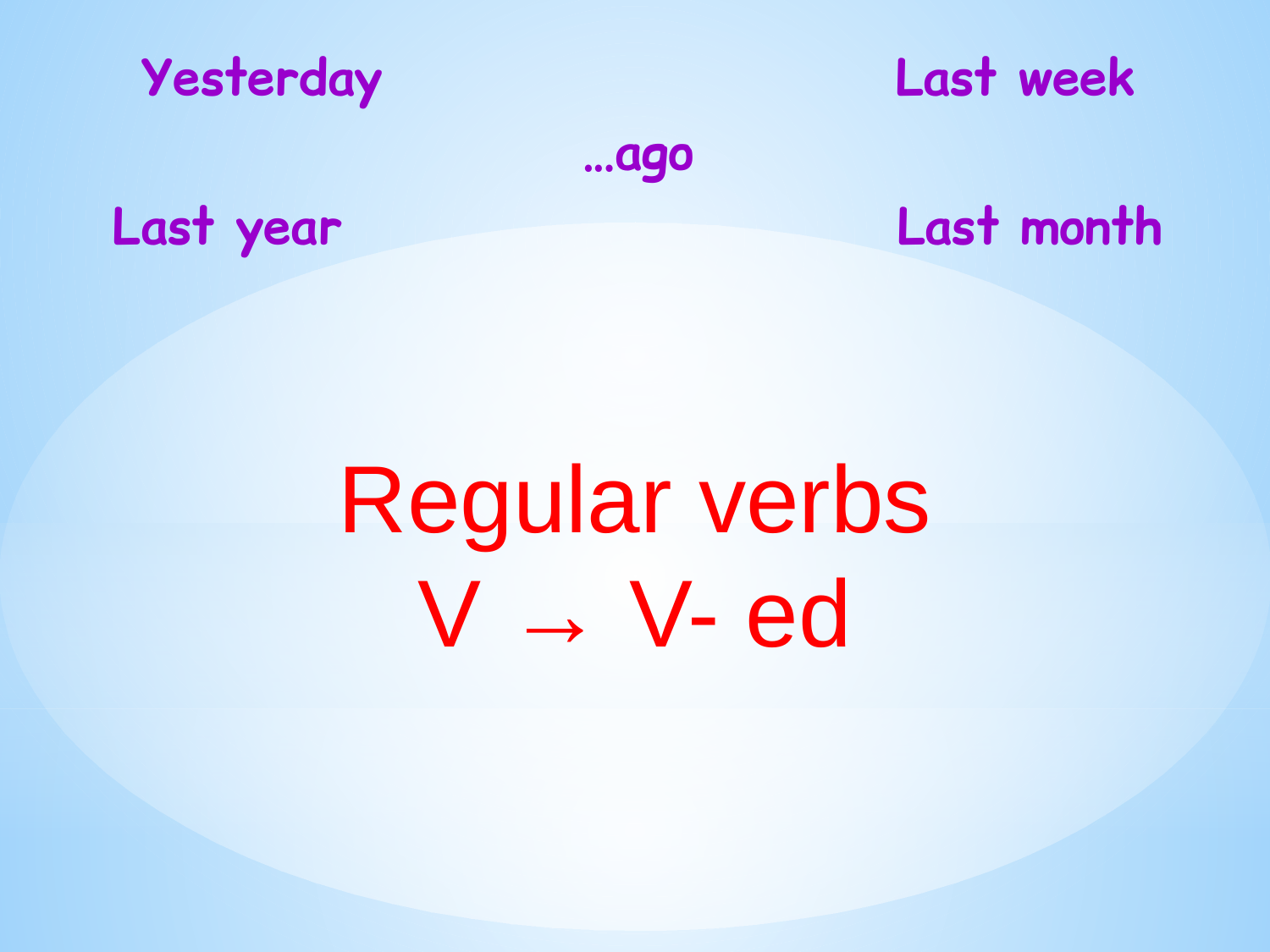

Yesterday                        Last week
…ago
Last year                          Last month

Regular verbs
V → V- ed